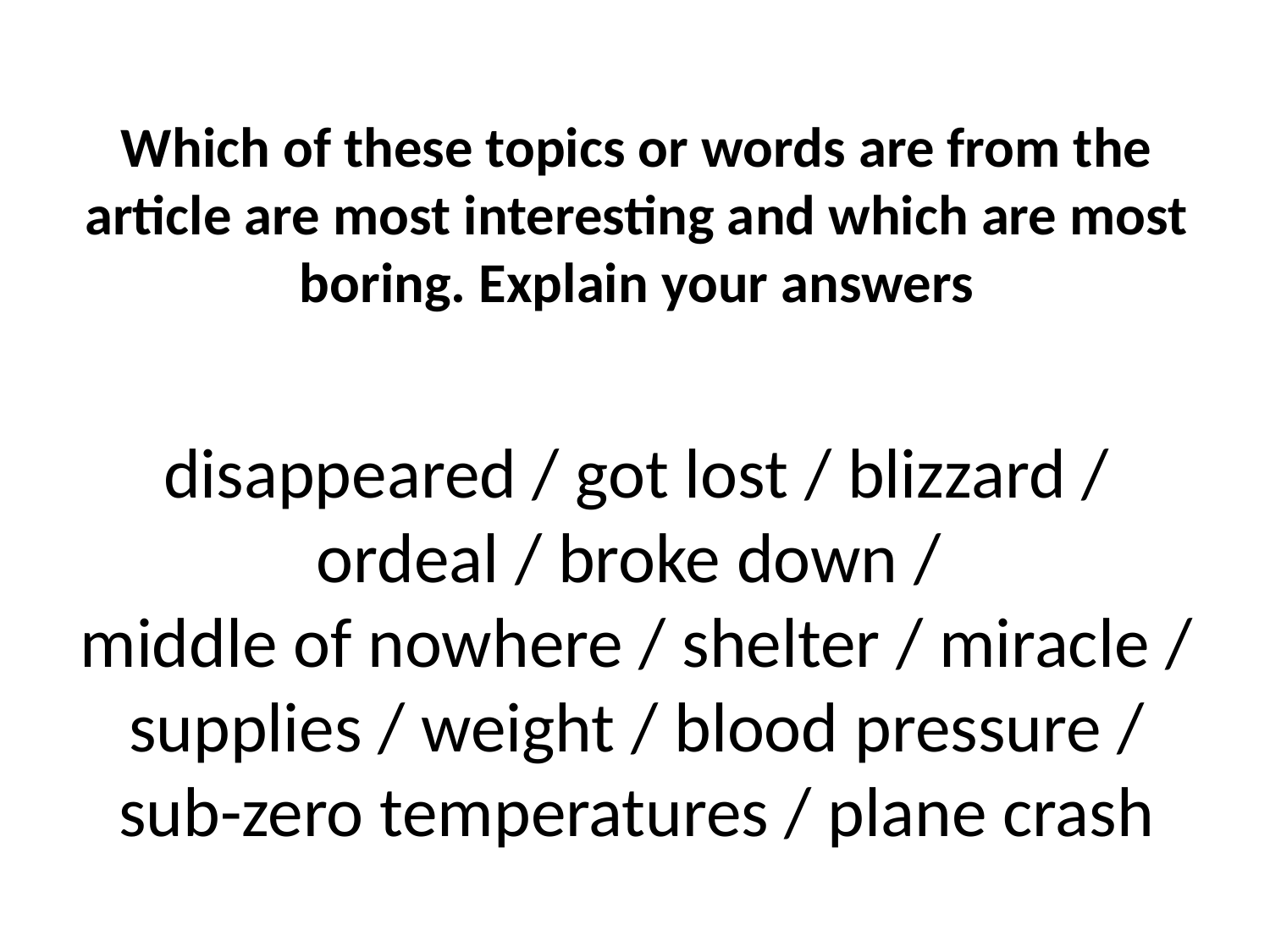

Which of these topics or words are from the article are most interesting and which are most boring. Explain your answers

disappeared / got lost / blizzard / ordeal / broke down /
middle of nowhere / shelter / miracle / supplies / weight / blood pressure / sub-zero temperatures / plane crash